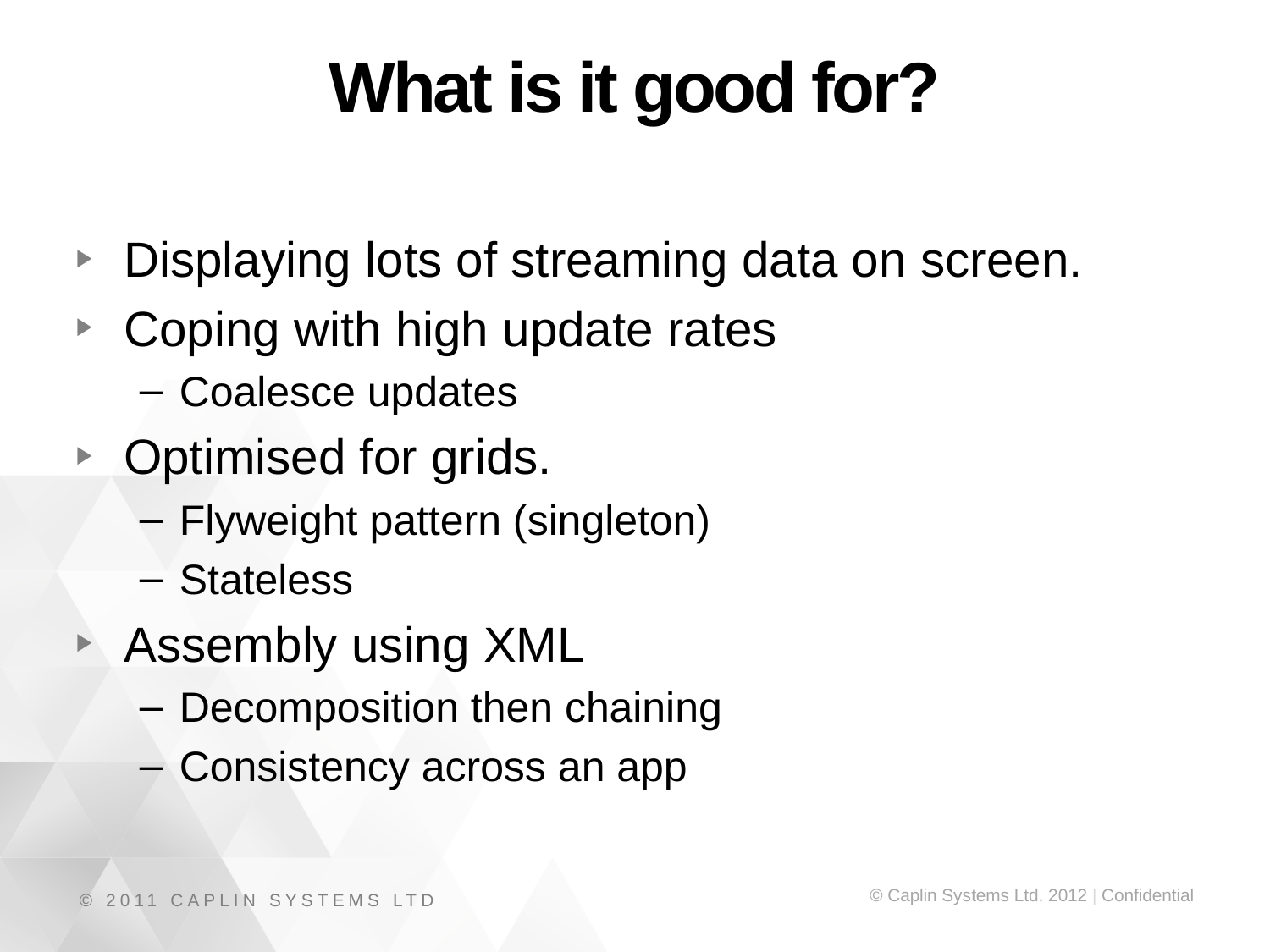

What is it good for?
Displaying lots of streaming data on screen.
Coping with high update rates
Coalesce updates
Optimised for grids.
Flyweight pattern (singleton)
Stateless
Assembly using XML
Decomposition then chaining
Consistency across an app

© 2011 CAPLIN SYSTEMS LTD